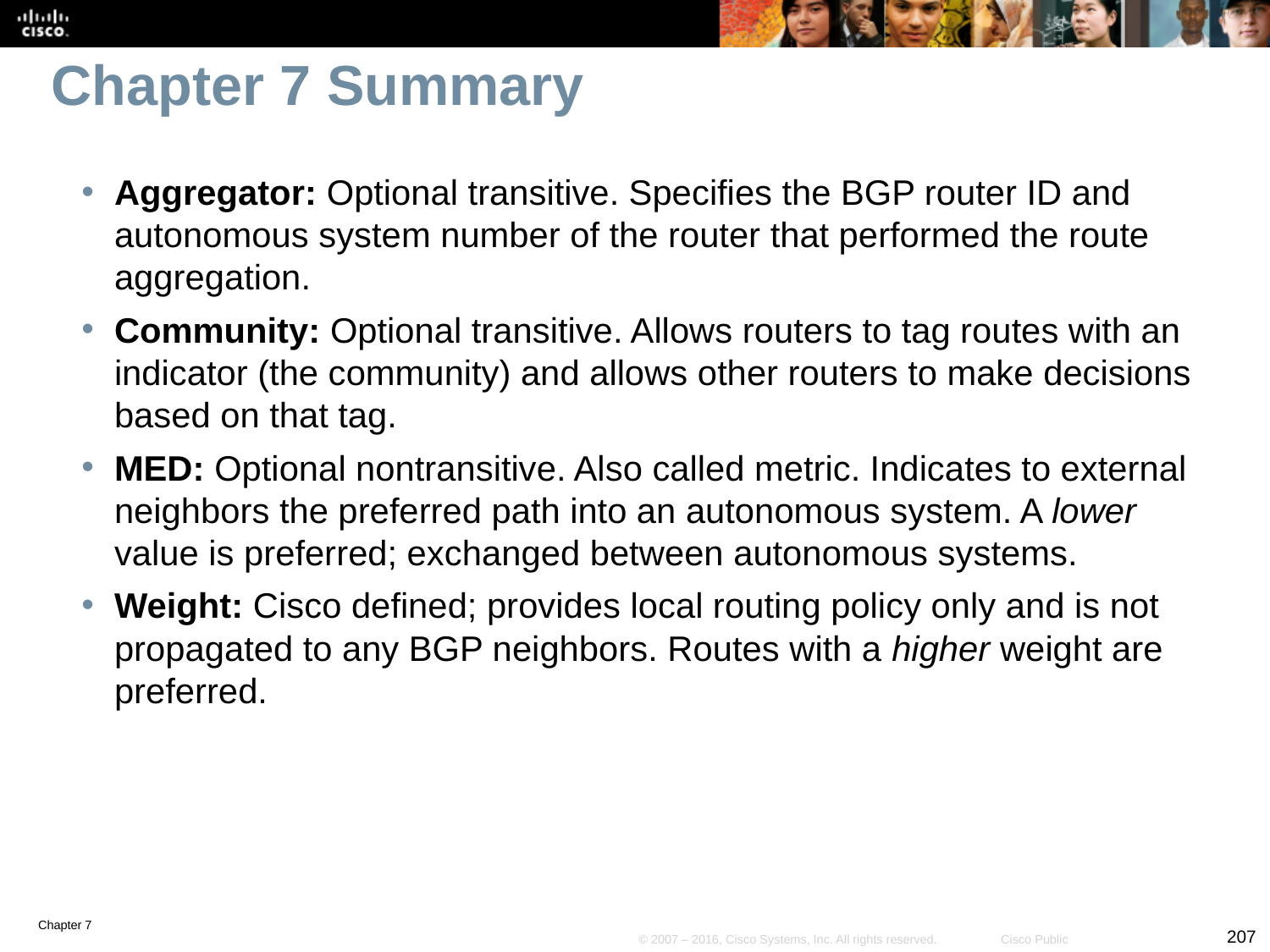

# Chapter 7 Summary
Aggregator: Optional transitive. Specifies the BGP router ID and autonomous system number of the router that performed the route aggregation.
Community: Optional transitive. Allows routers to tag routes with an indicator (the community) and allows other routers to make decisions based on that tag.
MED: Optional nontransitive. Also called metric. Indicates to external neighbors the preferred path into an autonomous system. A lower value is preferred; exchanged between autonomous systems.
Weight: Cisco defined; provides local routing policy only and is not propagated to any BGP neighbors. Routes with a higher weight are preferred.